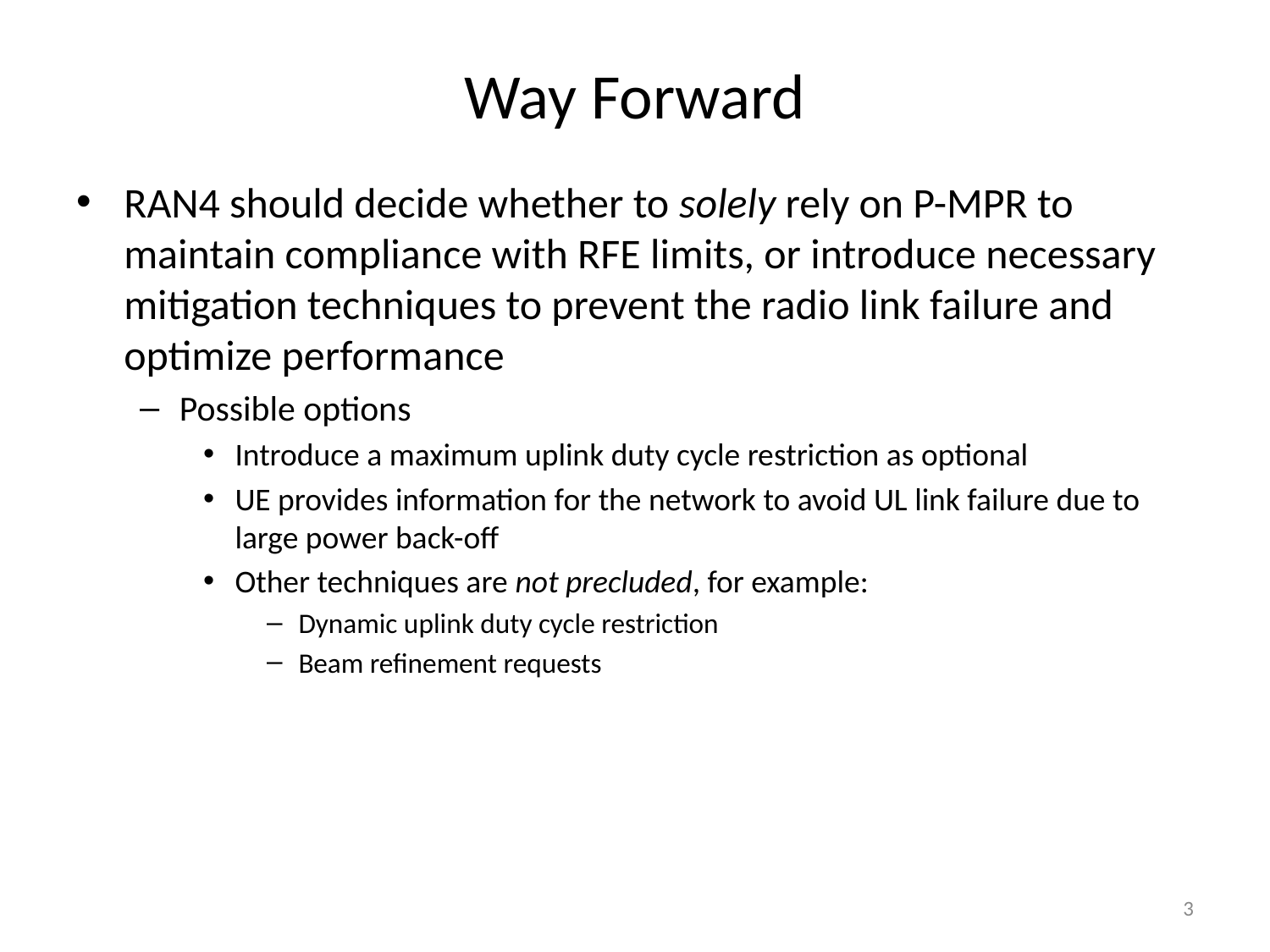

# Way Forward
RAN4 should decide whether to solely rely on P-MPR to maintain compliance with RFE limits, or introduce necessary mitigation techniques to prevent the radio link failure and optimize performance
Possible options
Introduce a maximum uplink duty cycle restriction as optional
UE provides information for the network to avoid UL link failure due to large power back-off
Other techniques are not precluded, for example:
Dynamic uplink duty cycle restriction
Beam refinement requests
3